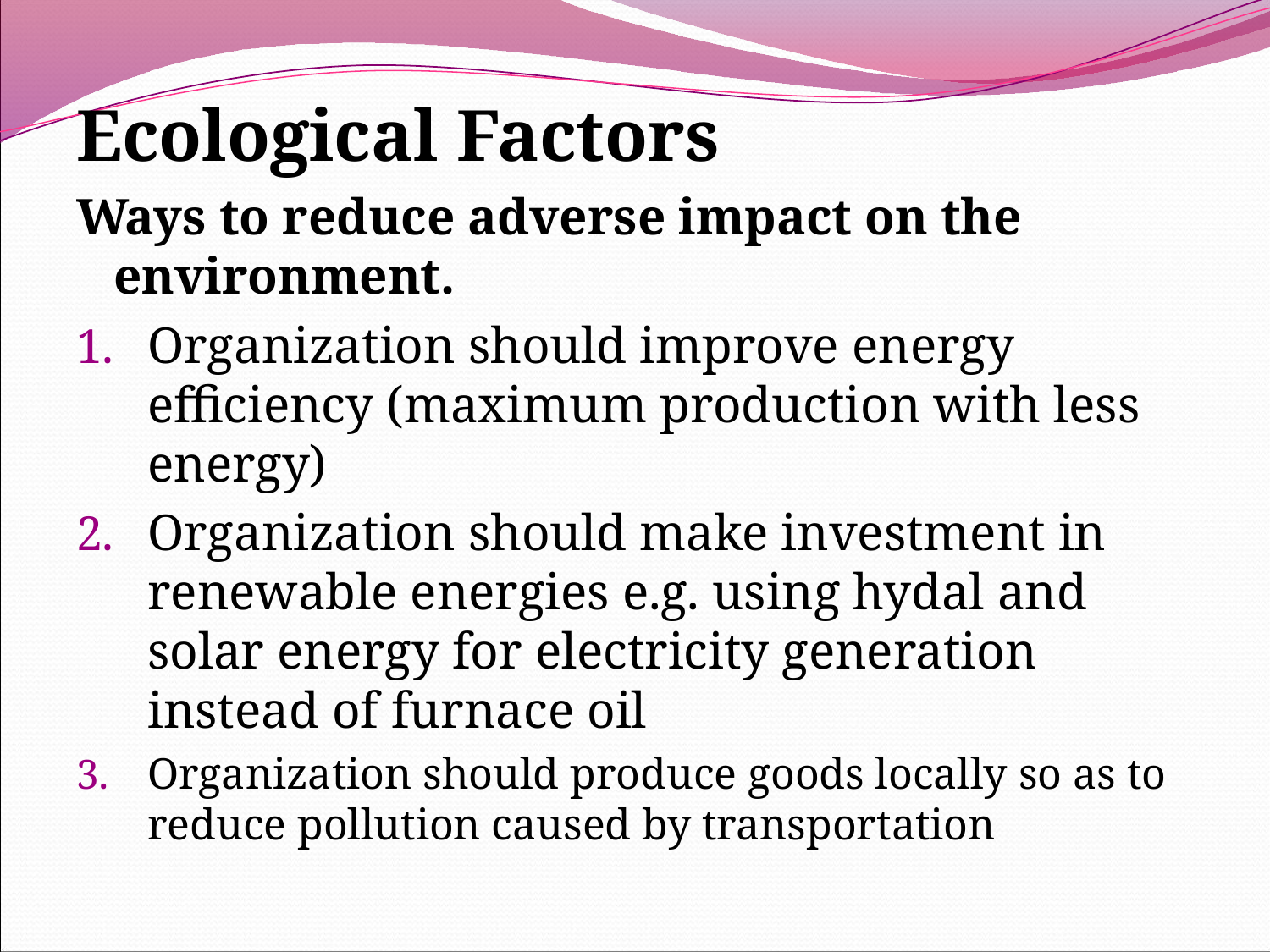

Ecological Factors
Ways to reduce adverse impact on the environment.
Organization should improve energy efficiency (maximum production with less energy)
Organization should make investment in renewable energies e.g. using hydal and solar energy for electricity generation instead of furnace oil
Organization should produce goods locally so as to reduce pollution caused by transportation